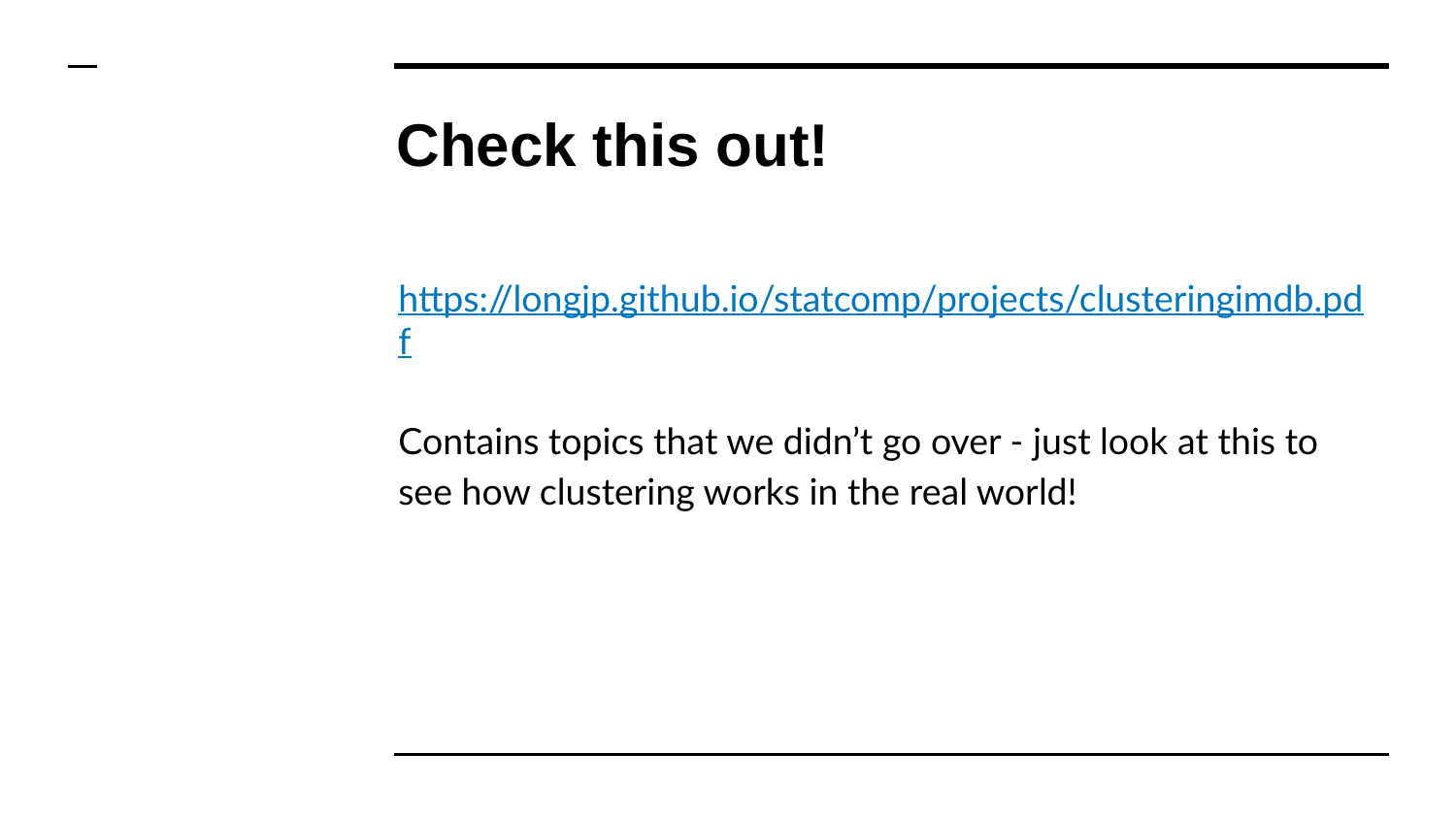

# Check this out!
https://longjp.github.io/statcomp/projects/clusteringimdb.pdf

Contains topics that we didn’t go over - just look at this to see how clustering works in the real world!